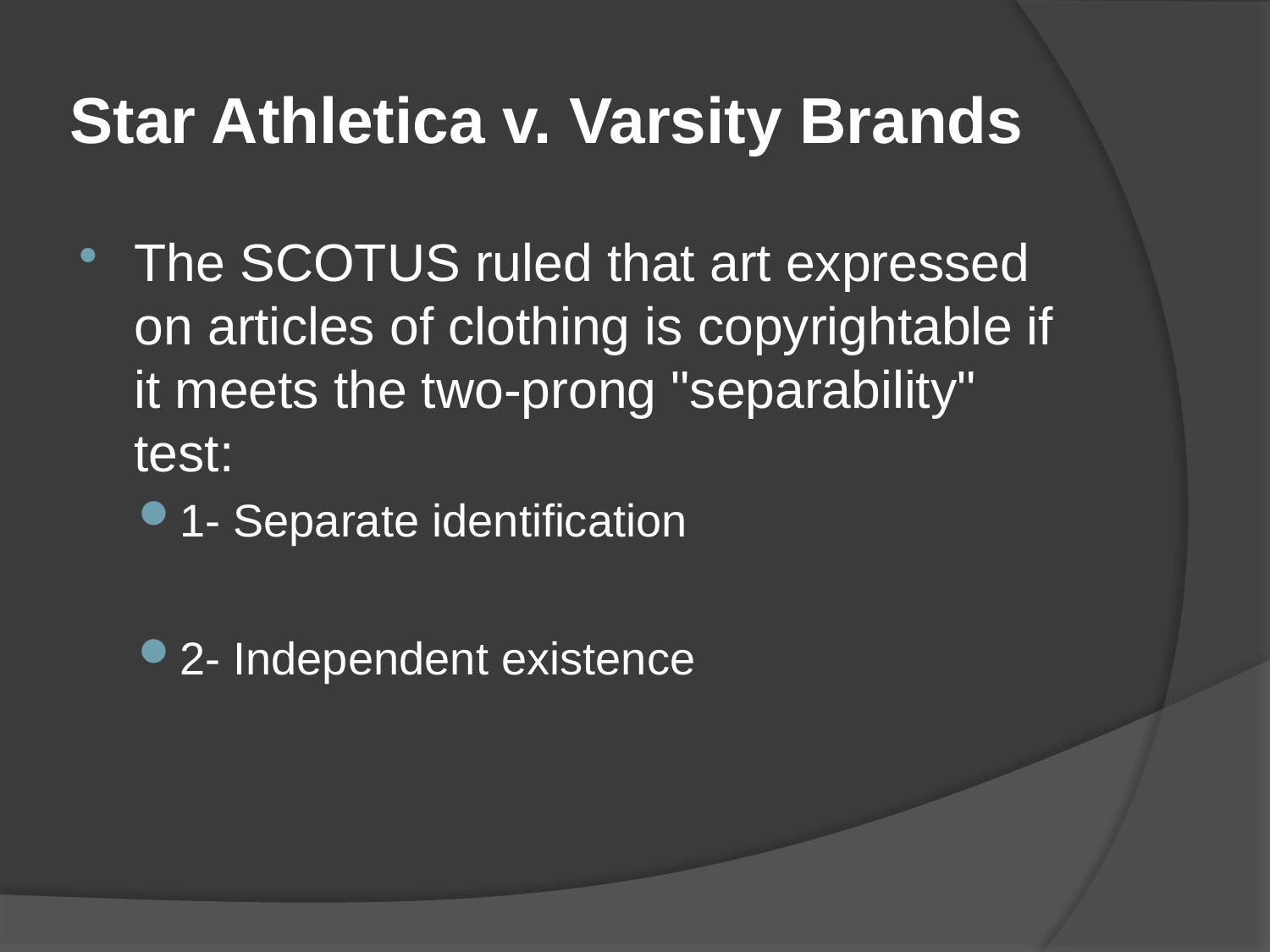

# Star Athletica v. Varsity Brands
The SCOTUS ruled that art expressed on articles of clothing is copyrightable if it meets the two-prong "separability" test:
1- Separate identification

2- Independent existence